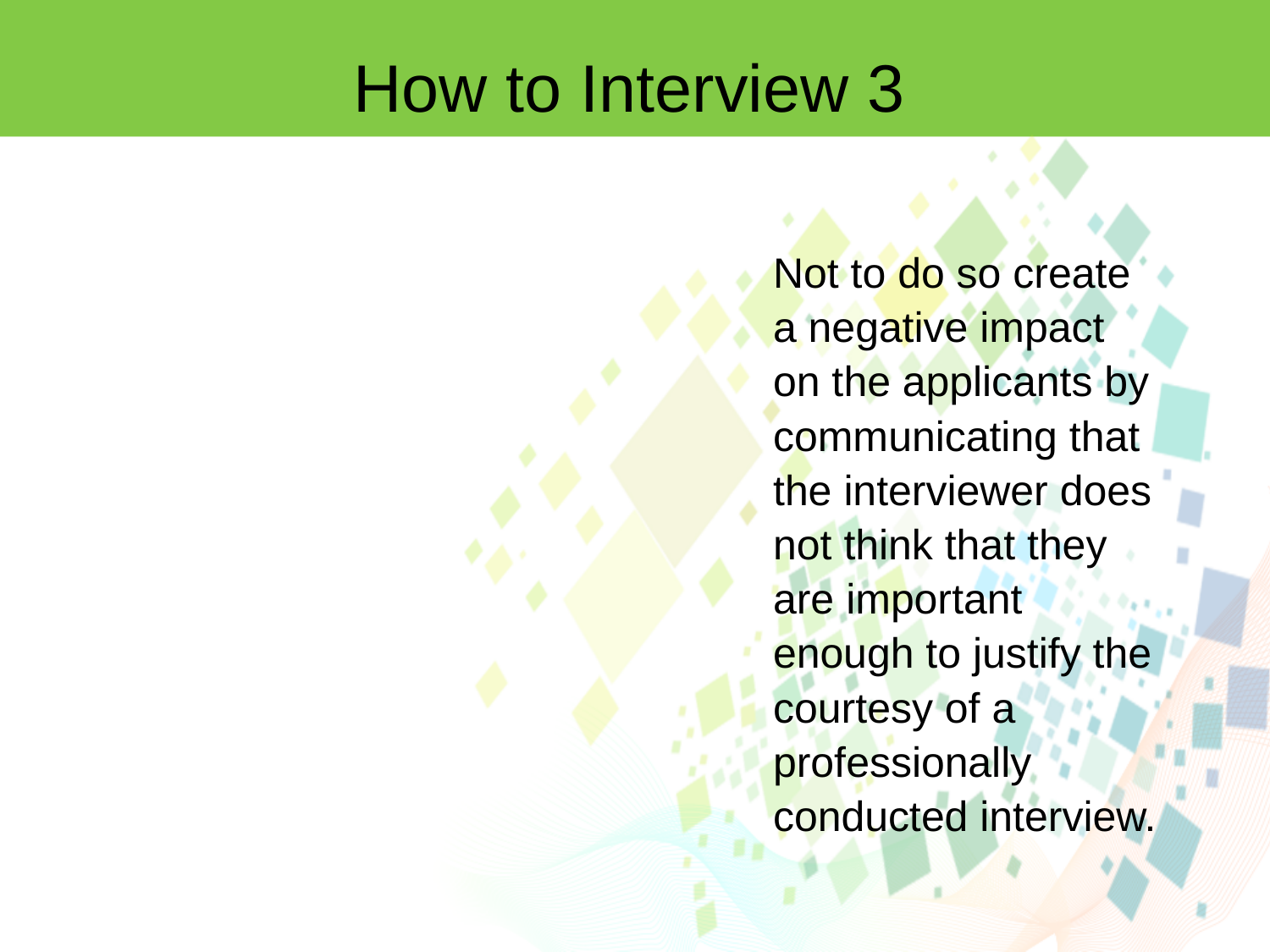

How to Interview 3
Not to do so create a negative impact on the applicants by communicating that the interviewer does not think that they are important enough to justify the courtesy of a professionally conducted interview.